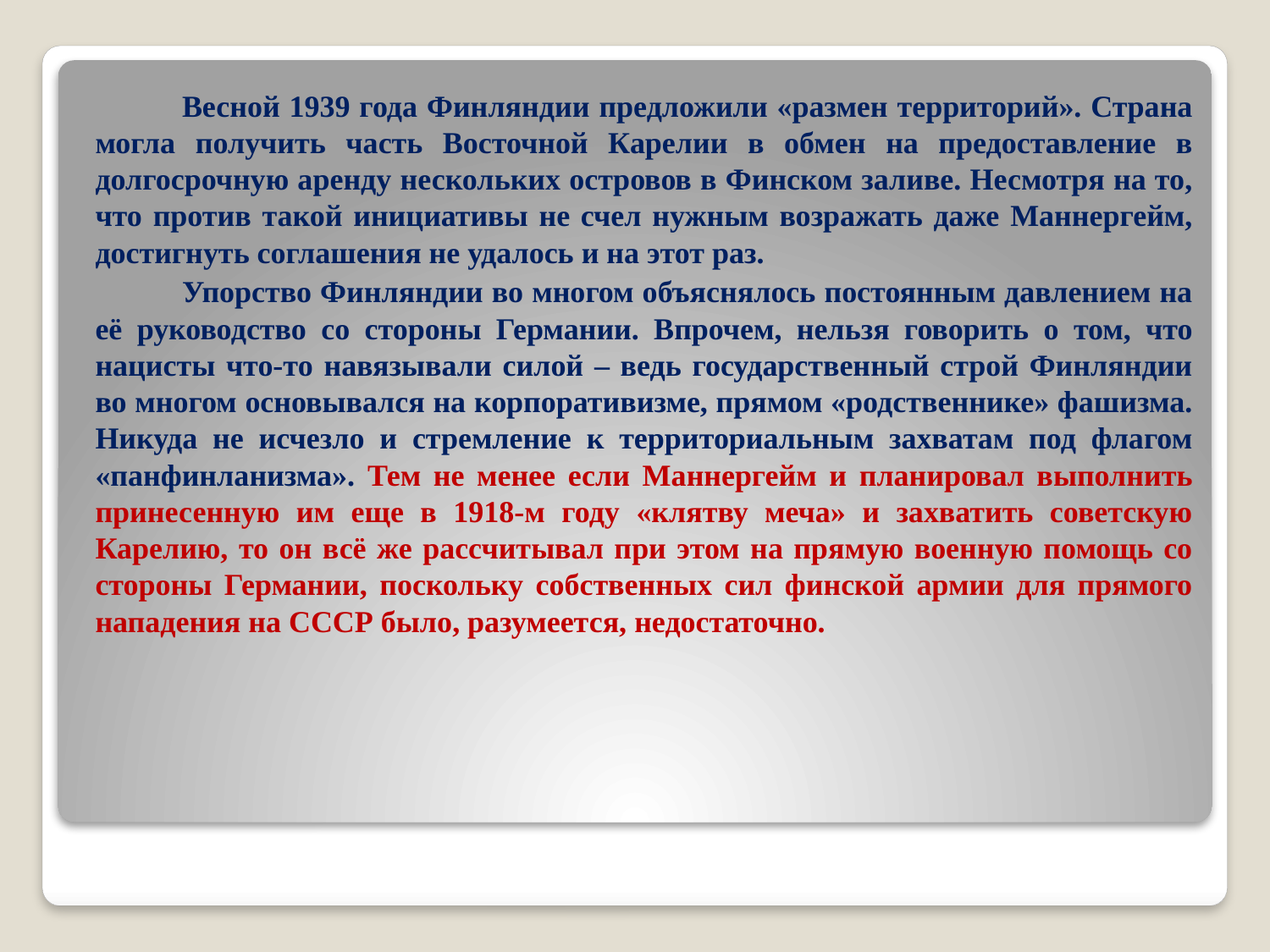

Весной 1939 года Финляндии предложили «размен территорий». Страна могла получить часть Восточной Карелии в обмен на предоставление в долгосрочную аренду нескольких островов в Финском заливе. Несмотря на то, что против такой инициативы не счел нужным возражать даже Маннергейм, достигнуть соглашения не удалось и на этот раз.
Упорство Финляндии во многом объяснялось постоянным давлением на её руководство со стороны Германии. Впрочем, нельзя говорить о том, что нацисты что-то навязывали силой – ведь государственный строй Финляндии во многом основывался на корпоративизме, прямом «родственнике» фашизма. Никуда не исчезло и стремление к территориальным захватам под флагом «панфинланизма». Тем не менее если Маннергейм и планировал выполнить принесенную им еще в 1918-м году «клятву меча» и захватить советскую Карелию, то он всё же рассчитывал при этом на прямую военную помощь со стороны Германии, поскольку собственных сил финской армии для прямого нападения на СССР было, разумеется, недостаточно.
#